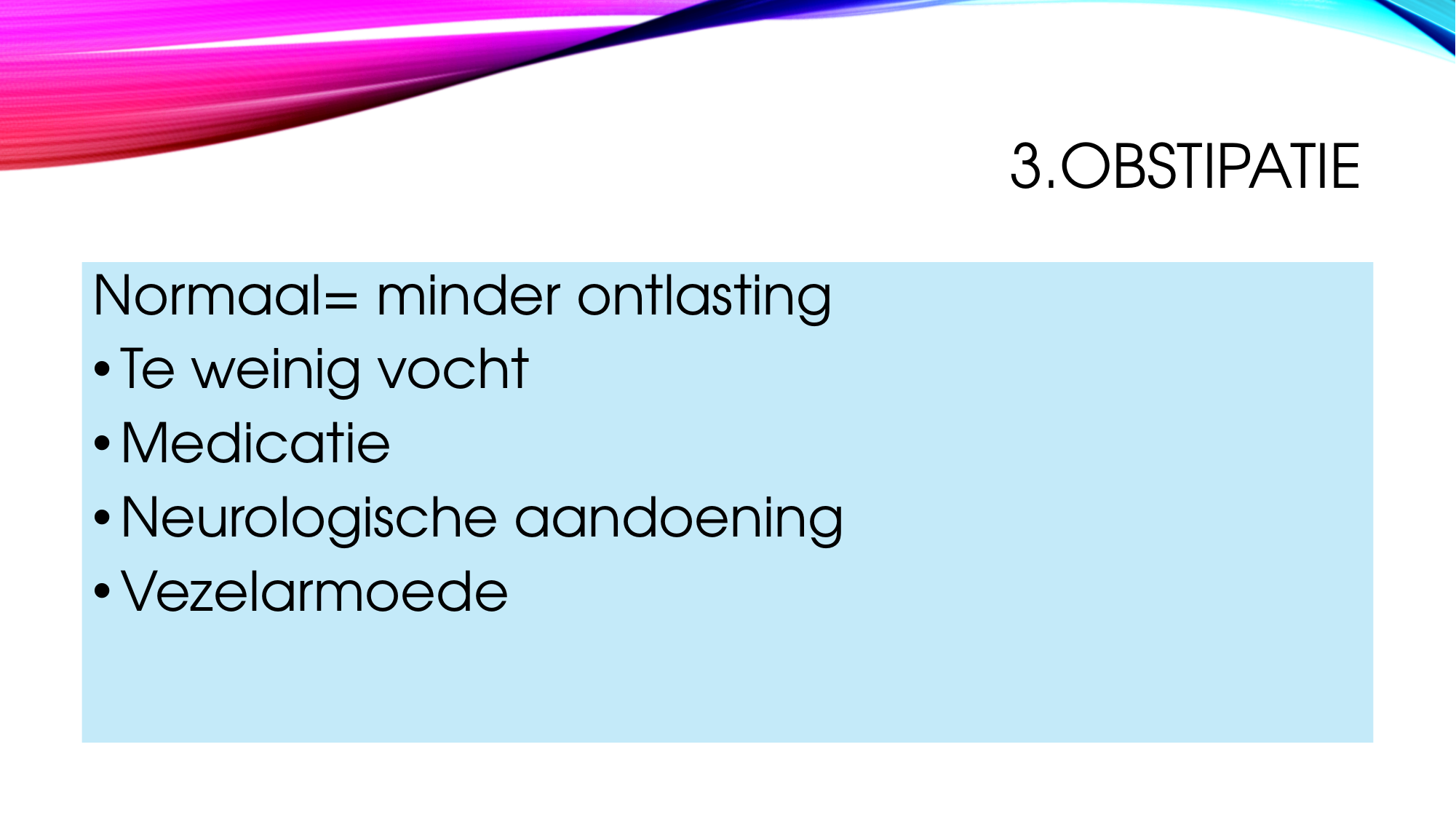

# 3.Obstipatie
Normaal= minder ontlasting
Te weinig vocht
Medicatie
Neurologische aandoening
Vezelarmoede